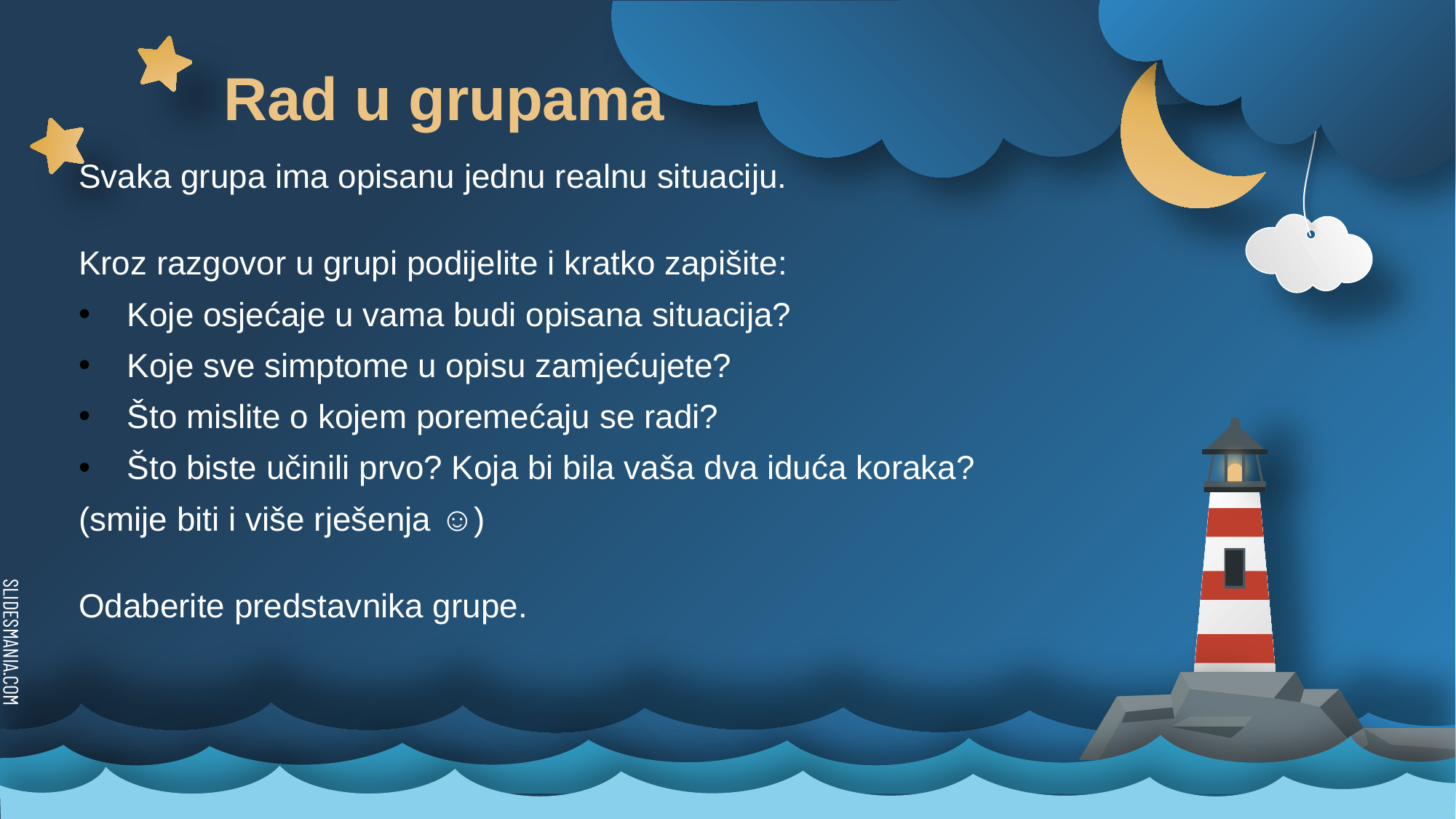

# Rad u grupama

Svaka grupa ima opisanu jednu realnu situaciju.
Kroz razgovor u grupi podijelite i kratko zapišite:
Koje osjećaje u vama budi opisana situacija?
Koje sve simptome u opisu zamjećujete?
Što mislite o kojem poremećaju se radi?
Što biste učinili prvo? Koja bi bila vaša dva iduća koraka?
(smije biti i više rješenja ☺)
Odaberite predstavnika grupe.